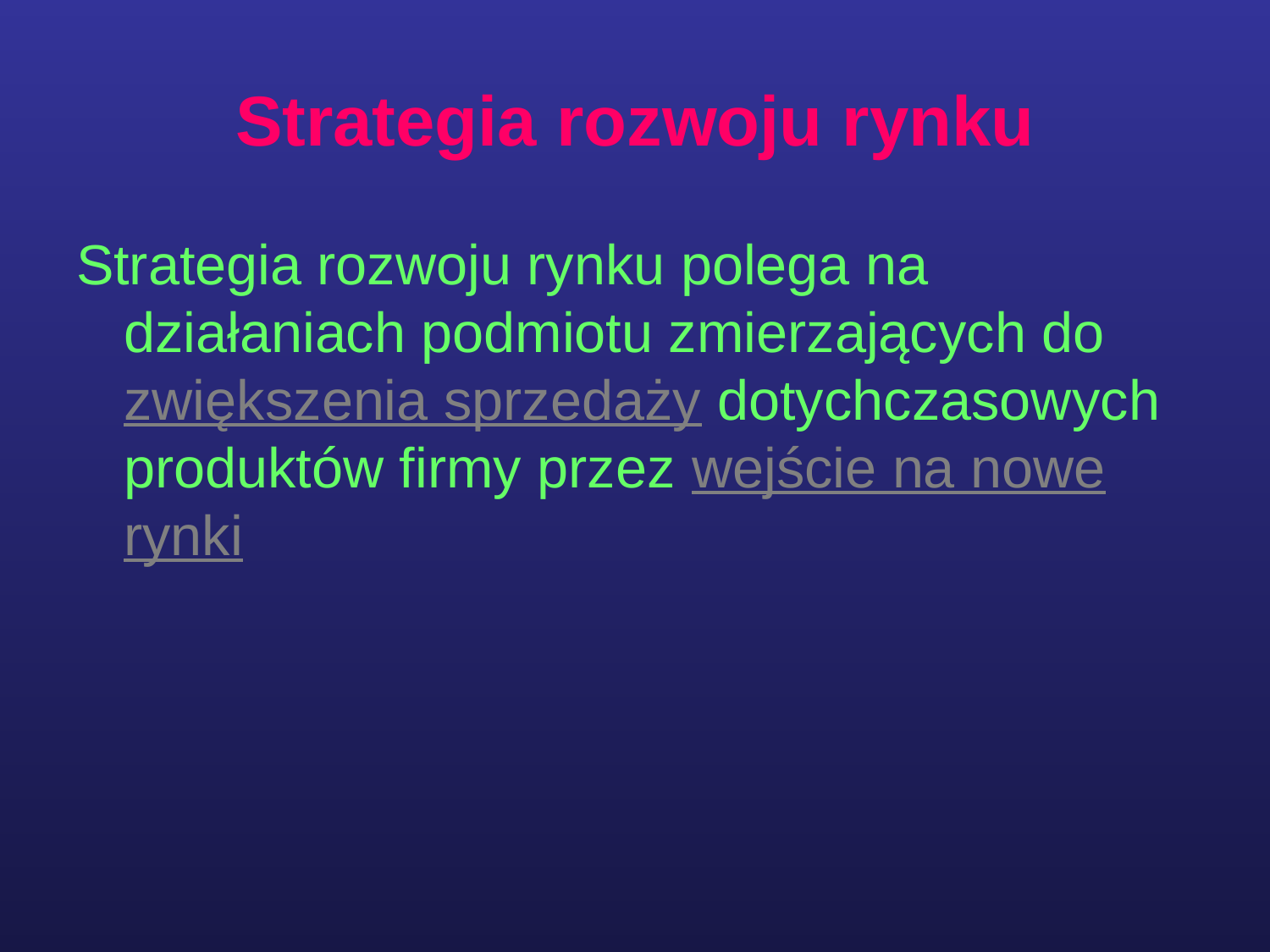

# Strategia rozwoju rynku
Strategia rozwoju rynku polega na działaniach podmiotu zmierzających do zwiększenia sprzedaży dotychczasowych produktów firmy przez wejście na nowe rynki